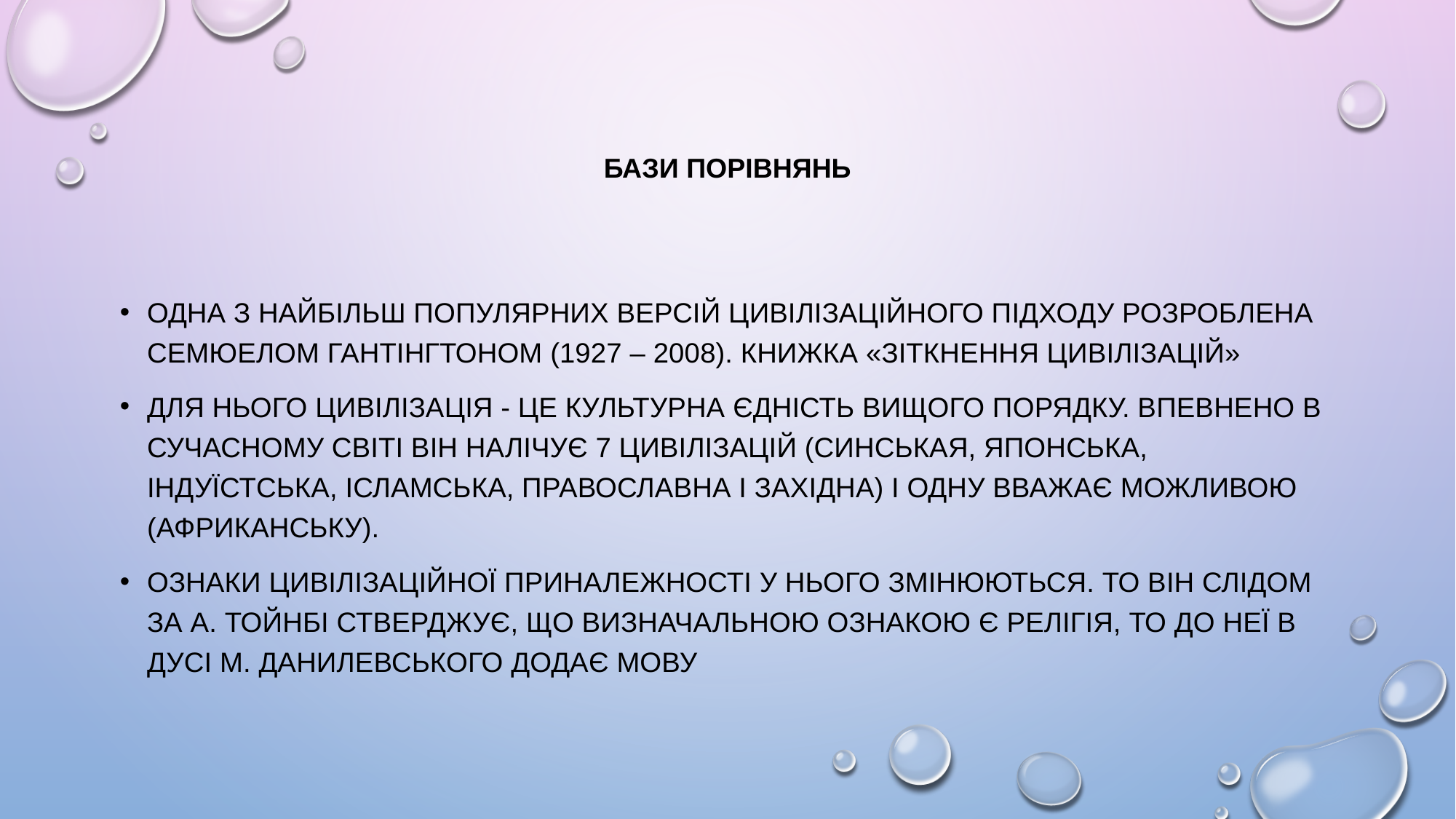

# Бази порівнянь
Одна з найбільш популярних версій цивілізаційного підходу розроблена Семюелом гантінгтоном (1927 – 2008). Книжка «Зіткнення цивілізацій»
Для нього Цивілізація - це культурна єдність вищого порядку. Впевнено в сучасному світі він налічує 7 цивілізацій (Синськая, японська, індуїстська, ісламська, православна і західна) і одну вважає можливою (африканську).
Ознаки цивілізаційної приналежності у нього змінюються. То він слідом за А. Тойнбі стверджує, що визначальною ознакою є релігія, то до неї в дусі М. Данилевського додає мову